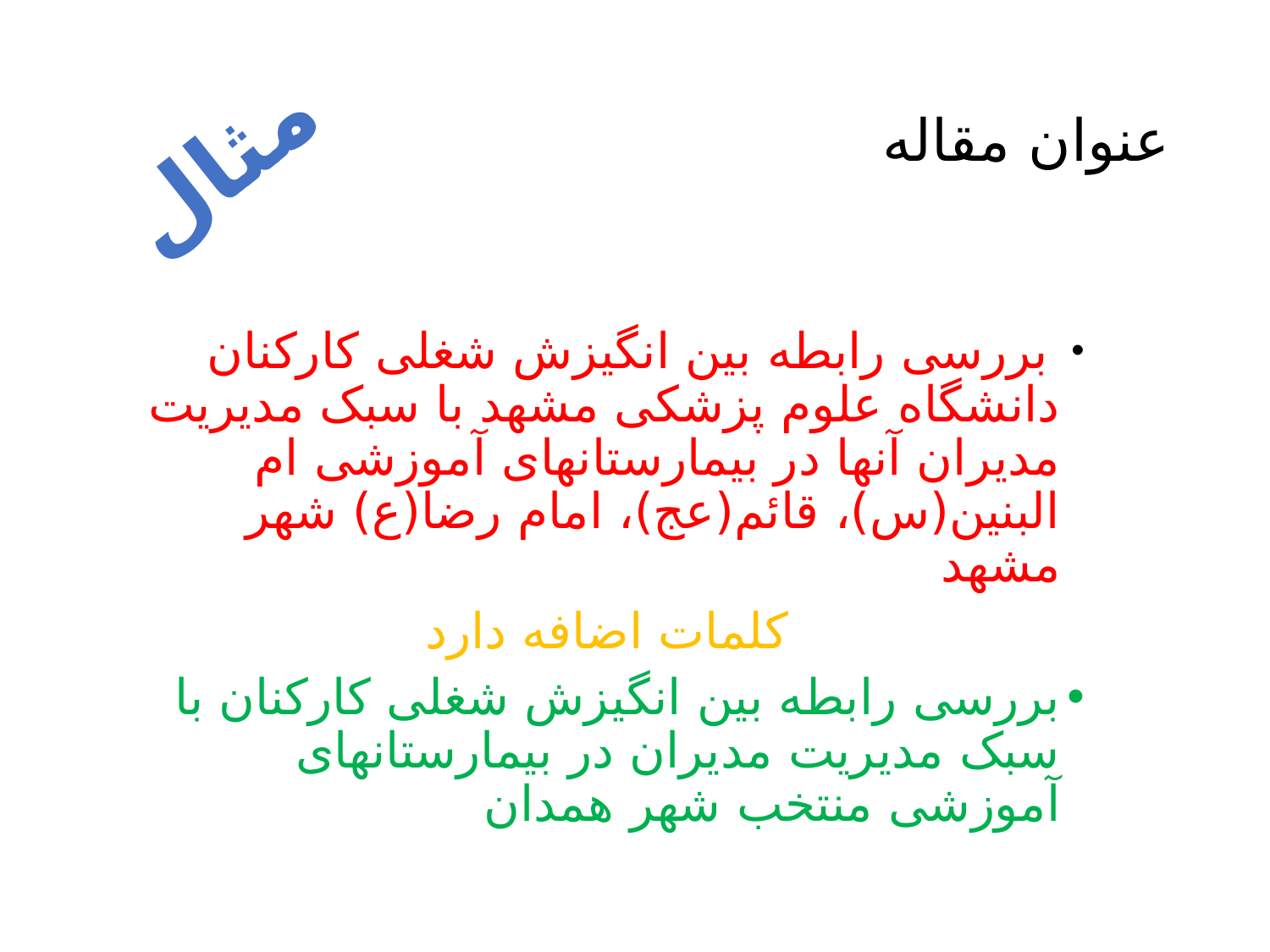

# عنوان مقاله
مثال
 بررسی رابطه بین انگیزش شغلی کارکنان دانشگاه علوم پزشکی مشهد با سبک مدیریت مدیران آنها در بیمارستانهای آموزشی ام البنین(س)، قائم(عج)، امام رضا(ع) شهر مشهد
کلمات اضافه دارد
بررسی رابطه بین انگیزش شغلی کارکنان با سبک مدیریت مدیران در بیمارستانهای آموزشی منتخب شهر همدان
15 November 2021
salman.khazaei61@gmail.com
29